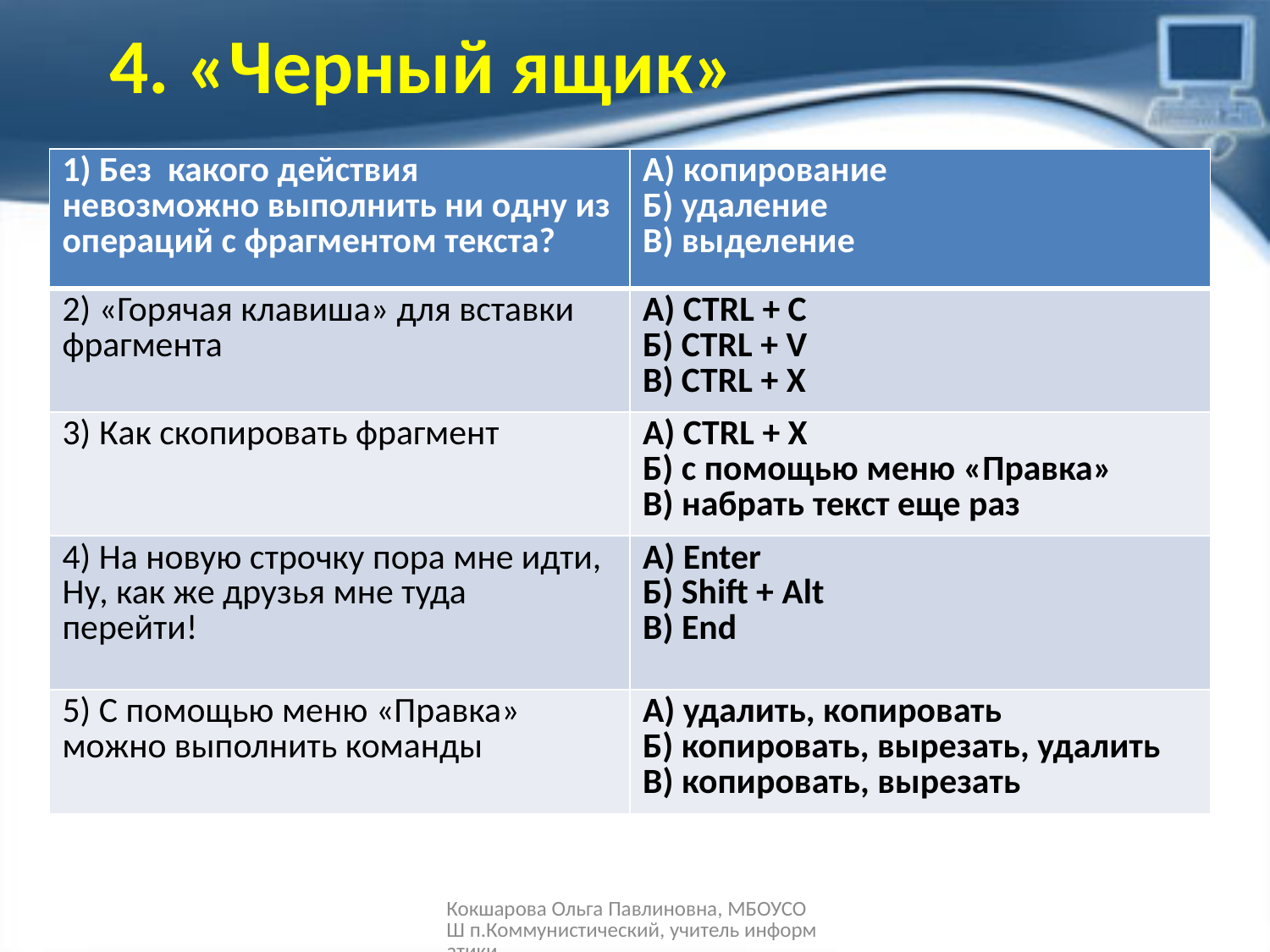

4. «Черный ящик»
| 1) Без какого действия невозможно выполнить ни одну из операций с фрагментом текста? | А) копирование Б) удаление В) выделение |
| --- | --- |
| 2) «Горячая клавиша» для вставки фрагмента | А) CTRL + C Б) CTRL + V В) CTRL + X |
| 3) Как скопировать фрагмент | А) CTRL + X Б) с помощью меню «Правка» В) набрать текст еще раз |
| 4) На новую строчку пора мне идти,  Ну, как же друзья мне туда перейти! | А) Enter  Б) Shift + Alt В) End |
| 5) С помощью меню «Правка» можно выполнить команды | А) удалить, копировать Б) копировать, вырезать, удалить В) копировать, вырезать |
Кокшарова Ольга Павлиновна, МБОУСОШ п.Коммунистический, учитель информатики